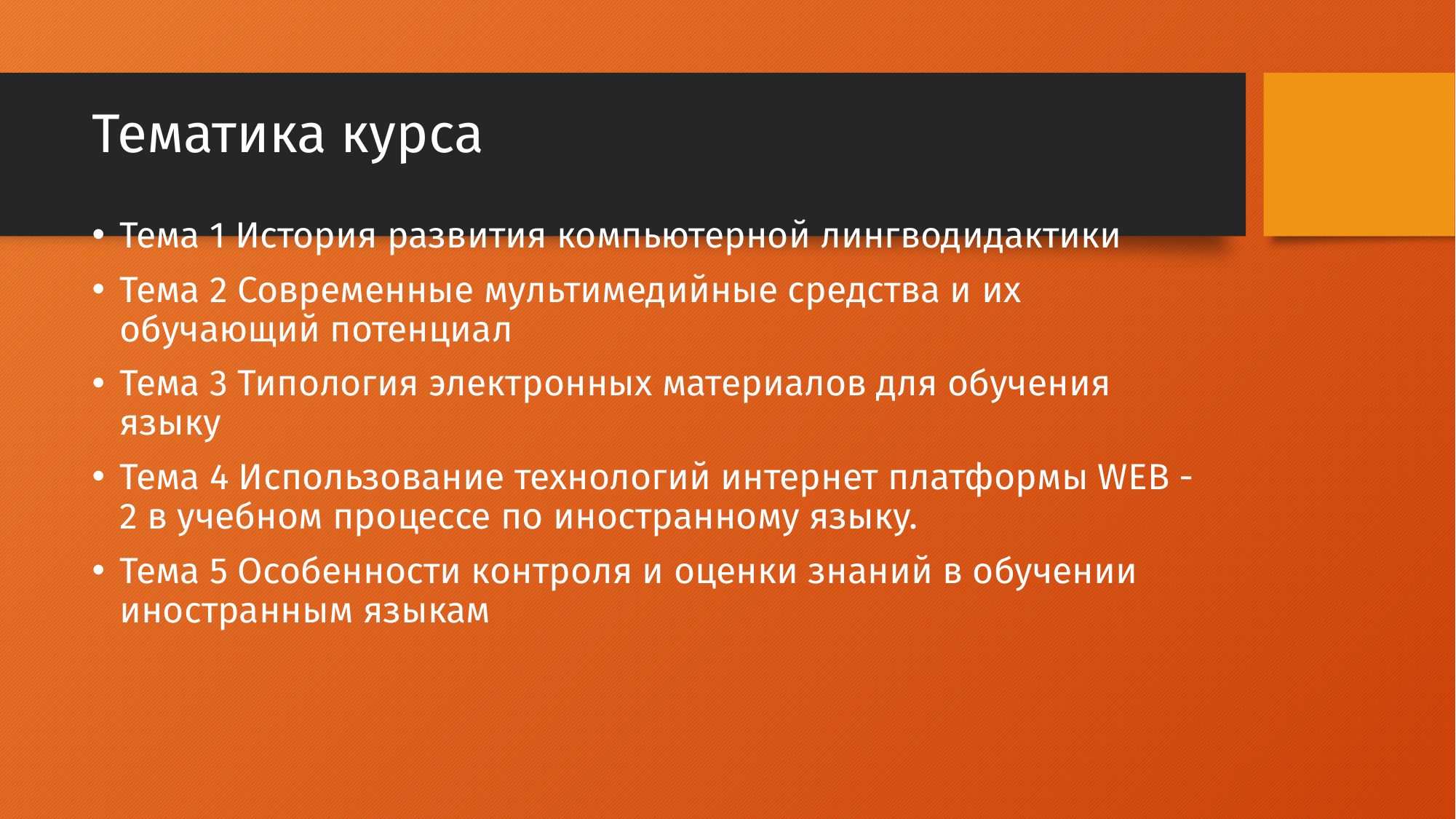

# Тематика курса
Тема 1 История развития компьютерной лингводидактики
Тема 2 Современные мультимедийные средства и их обучающий потенциал
Тема 3 Типология электронных материалов для обучения языку
Тема 4 Использование технологий интернет платформы WEB - 2 в учебном процессе по иностранному языку.
Тема 5 Особенности контроля и оценки знаний в обучении иностранным языкам